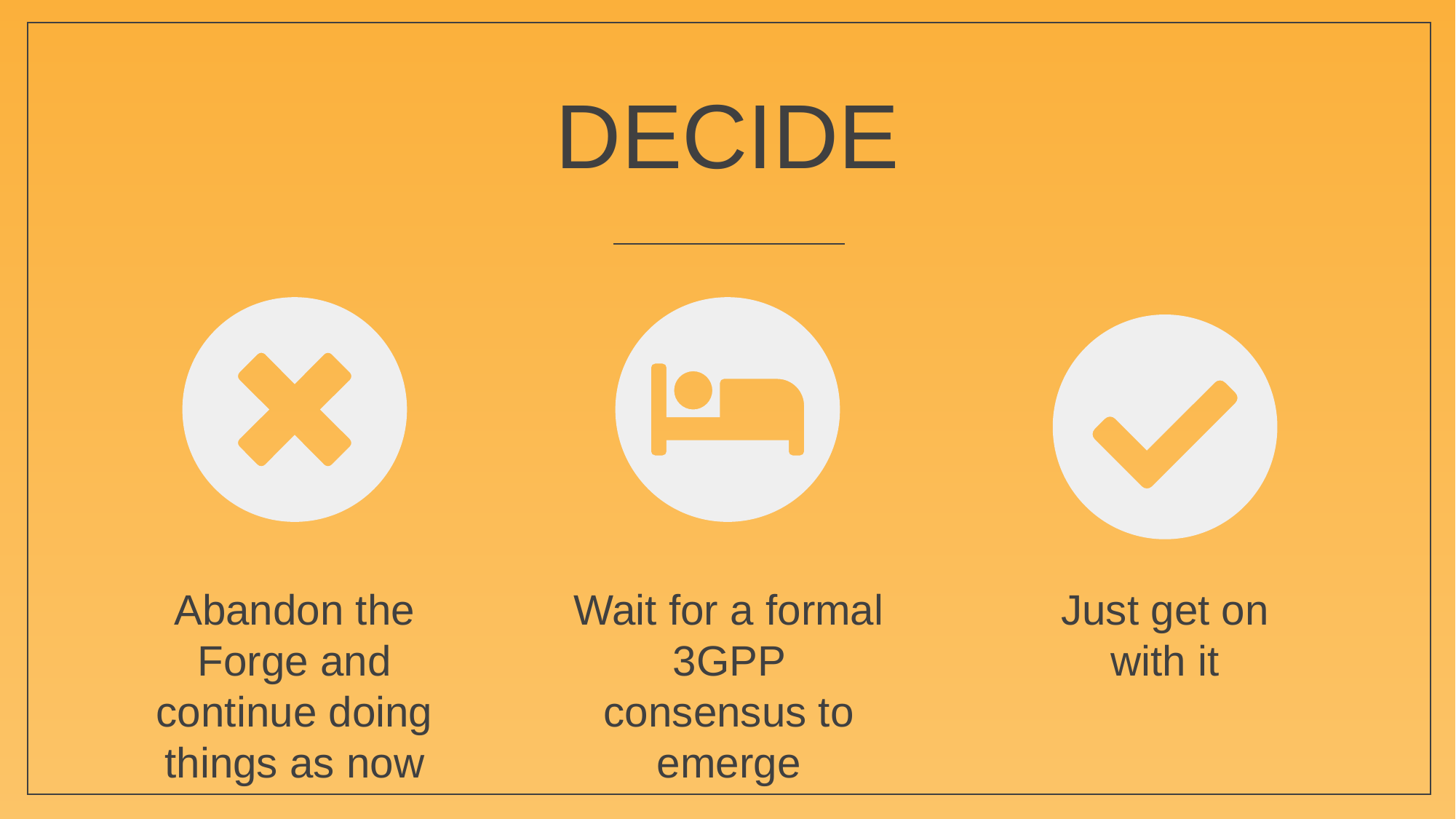

# DECIDE

Abandon the Forge and continue doing things as now
Wait for a formal 3GPP consensus to emerge
Just get on with it